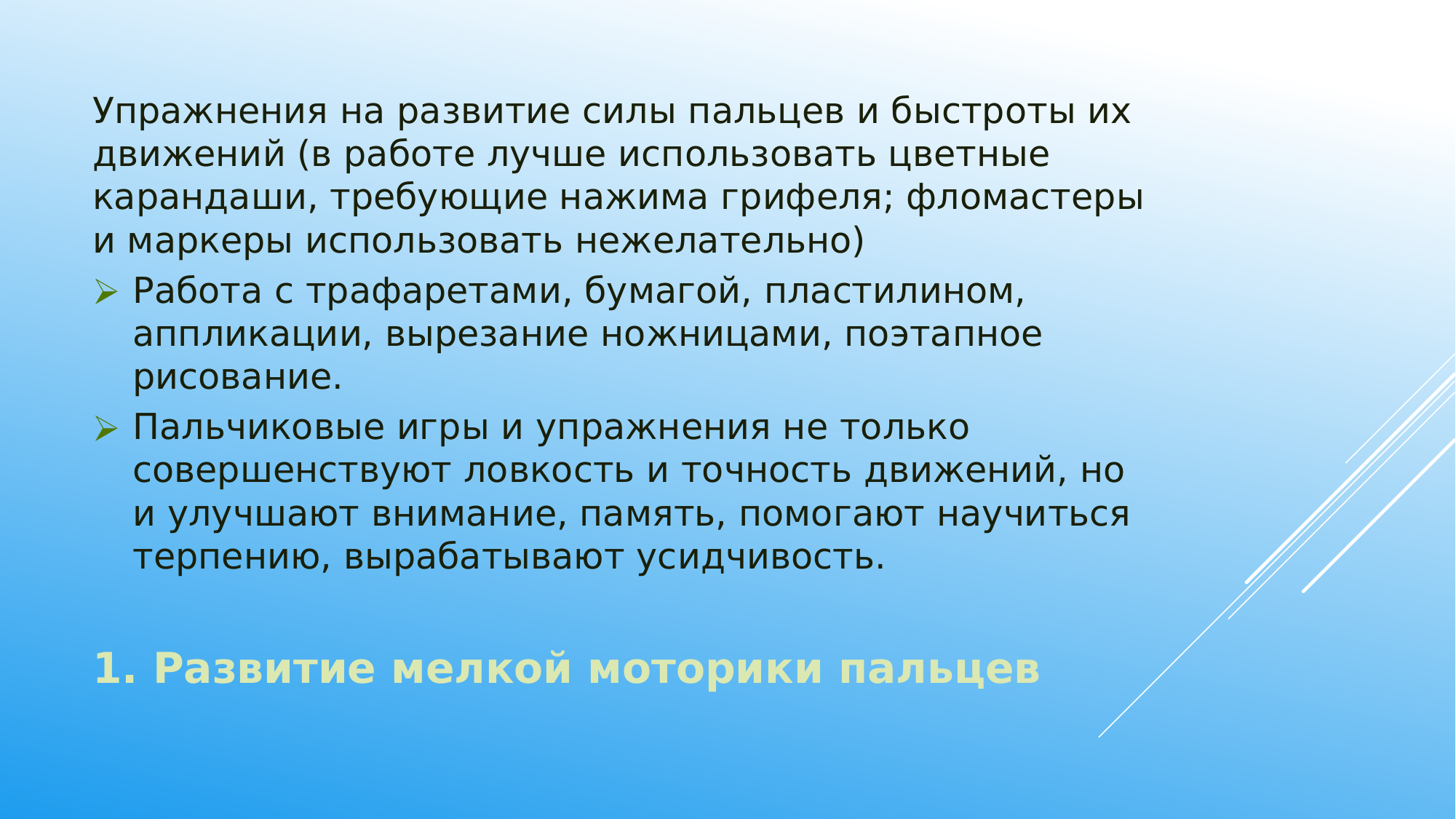

Упражнения на развитие силы пальцев и быстроты их движений (в работе лучше использовать цветные карандаши, требующие нажима грифеля; фломастеры и маркеры использовать нежелательно)
Работа с трафаретами, бумагой, пластилином, аппликации, вырезание ножницами, поэтапное рисование.
Пальчиковые игры и упражнения не только совершенствуют ловкость и точность движений, но и улучшают внимание, память, помогают научиться терпению, вырабатывают усидчивость.

# 1. Развитие мелкой моторики пальцев